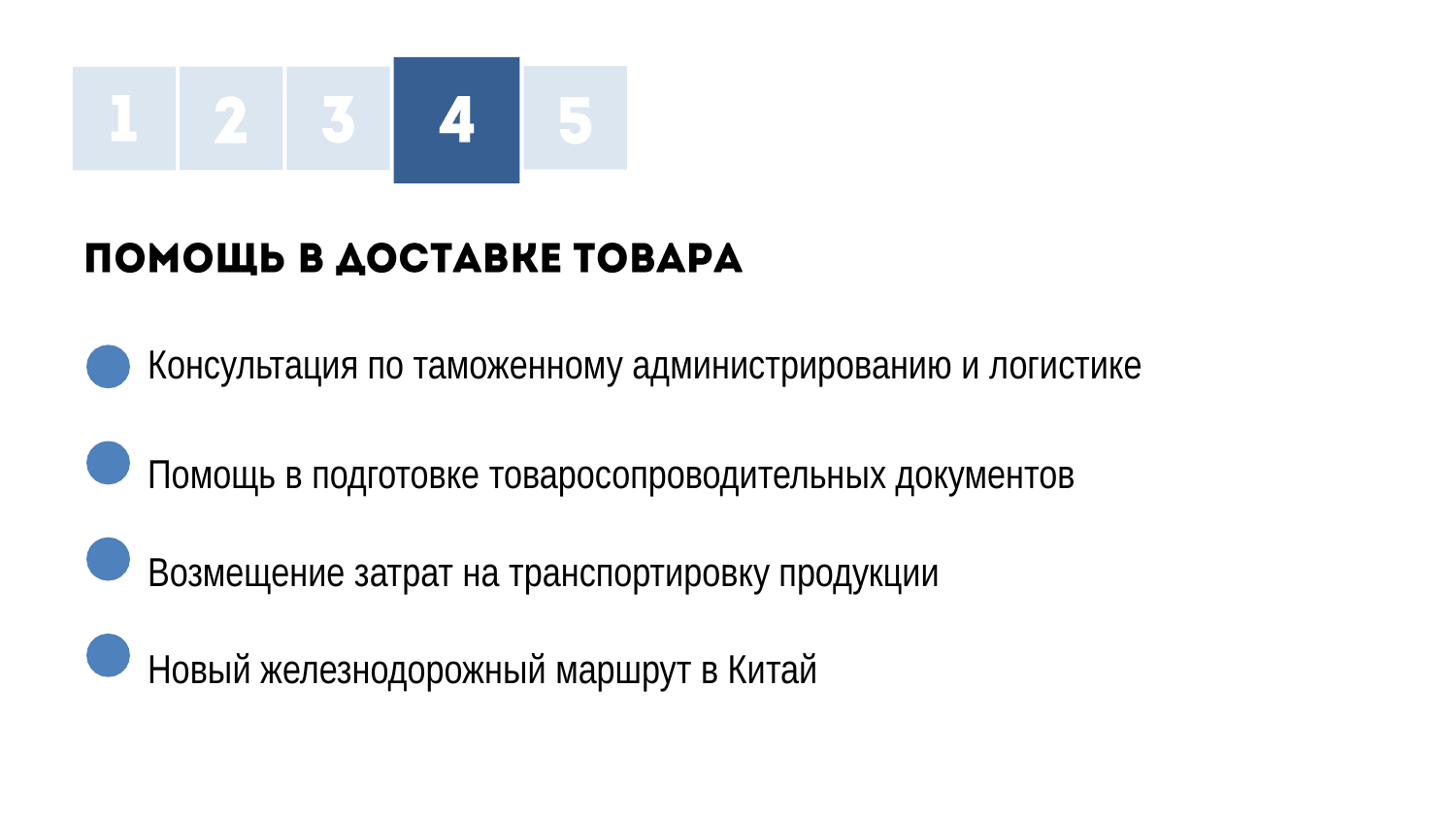

Консультация по таможенному администрированию и логистике
Помощь в подготовке товаросопроводительных документов  Возмещение затрат на транспортировку продукции

Новый железнодорожный маршрут в Китай